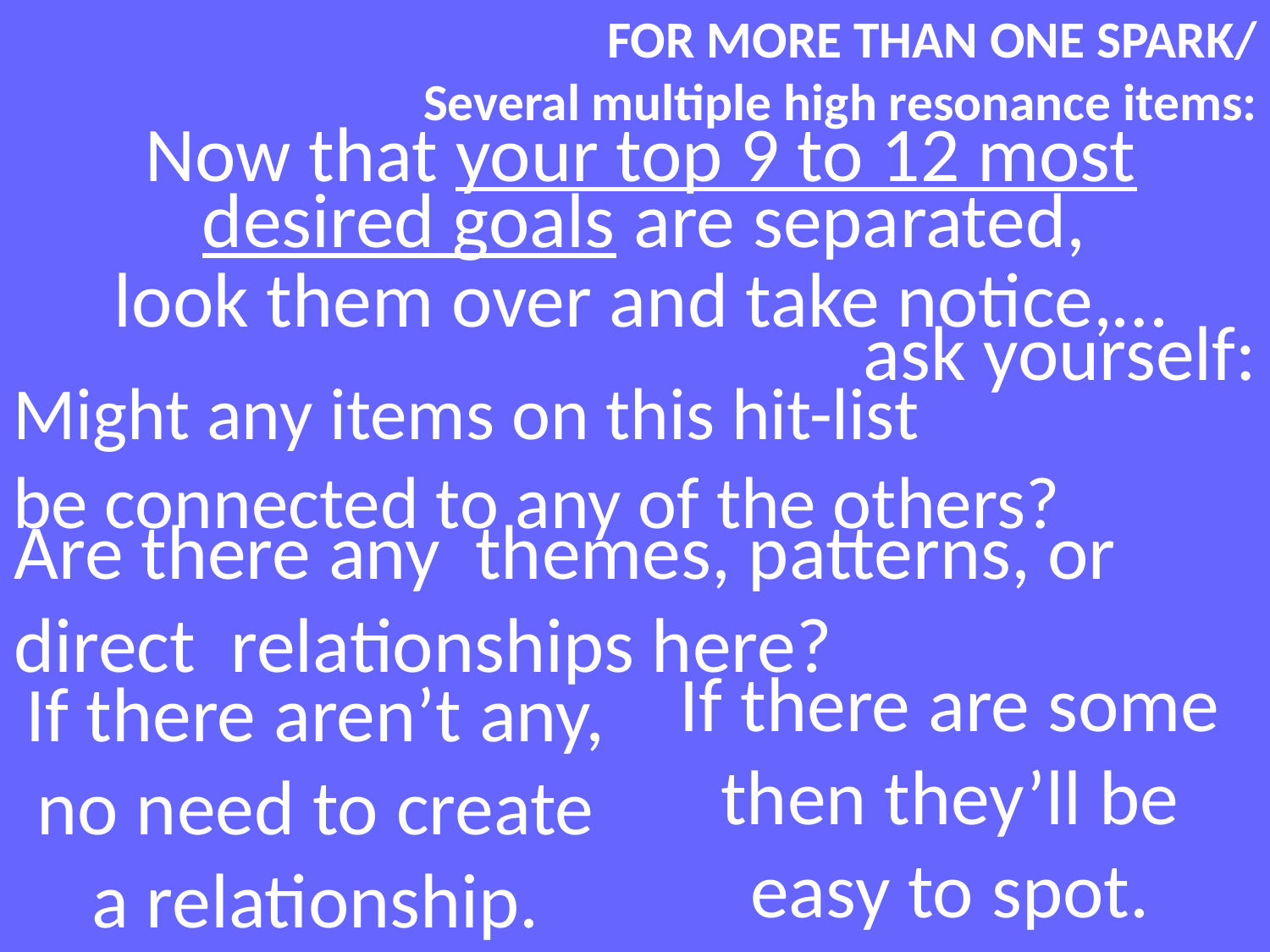

FOR MORE THAN ONE SPARK/
Several multiple high resonance items:
Now that your top 9 to 12 most
 desired goals are separated,
look them over and take notice,…

ask yourself:
Might any items on this hit-list
be connected to any of the others?

Are there any  themes, patterns, or direct  relationships here?
If there are some then they’ll be easy to spot.
If there aren’t any, no need to create a relationship.